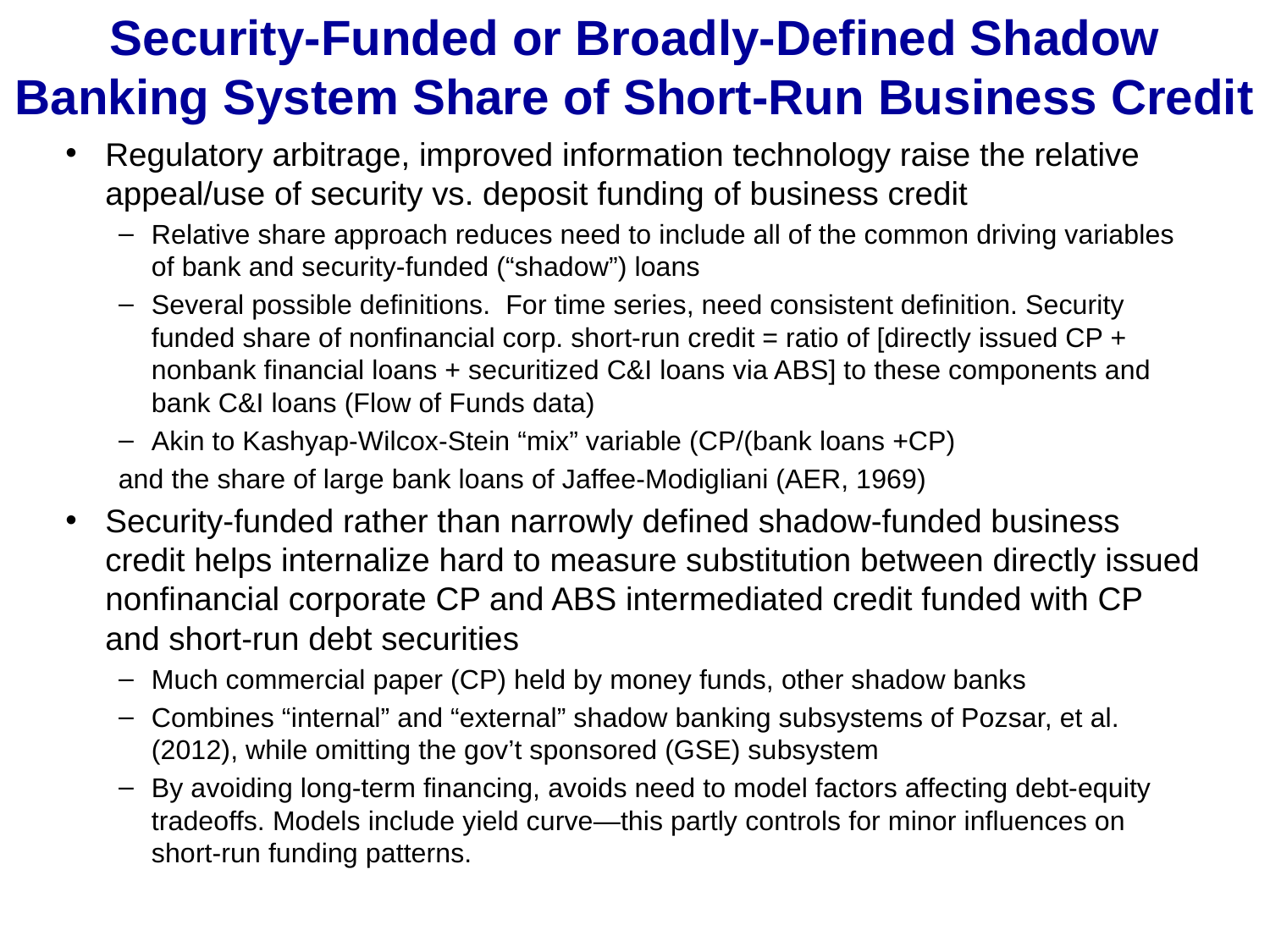

# Security-Funded or Broadly-Defined Shadow Banking System Share of Short-Run Business Credit
Regulatory arbitrage, improved information technology raise the relative appeal/use of security vs. deposit funding of business credit
Relative share approach reduces need to include all of the common driving variables of bank and security-funded (“shadow”) loans
Several possible definitions.  For time series, need consistent definition. Security funded share of nonfinancial corp. short-run credit = ratio of [directly issued CP + nonbank financial loans + securitized C&I loans via ABS] to these components and bank C&I loans (Flow of Funds data)
Akin to Kashyap-Wilcox-Stein “mix” variable (CP/(bank loans +CP)
	and the share of large bank loans of Jaffee-Modigliani (AER, 1969)
Security-funded rather than narrowly defined shadow-funded business credit helps internalize hard to measure substitution between directly issued nonfinancial corporate CP and ABS intermediated credit funded with CP and short-run debt securities
Much commercial paper (CP) held by money funds, other shadow banks
Combines “internal” and “external” shadow banking subsystems of Pozsar, et al. (2012), while omitting the gov’t sponsored (GSE) subsystem
By avoiding long-term financing, avoids need to model factors affecting debt-equity tradeoffs. Models include yield curve—this partly controls for minor influences on short-run funding patterns.